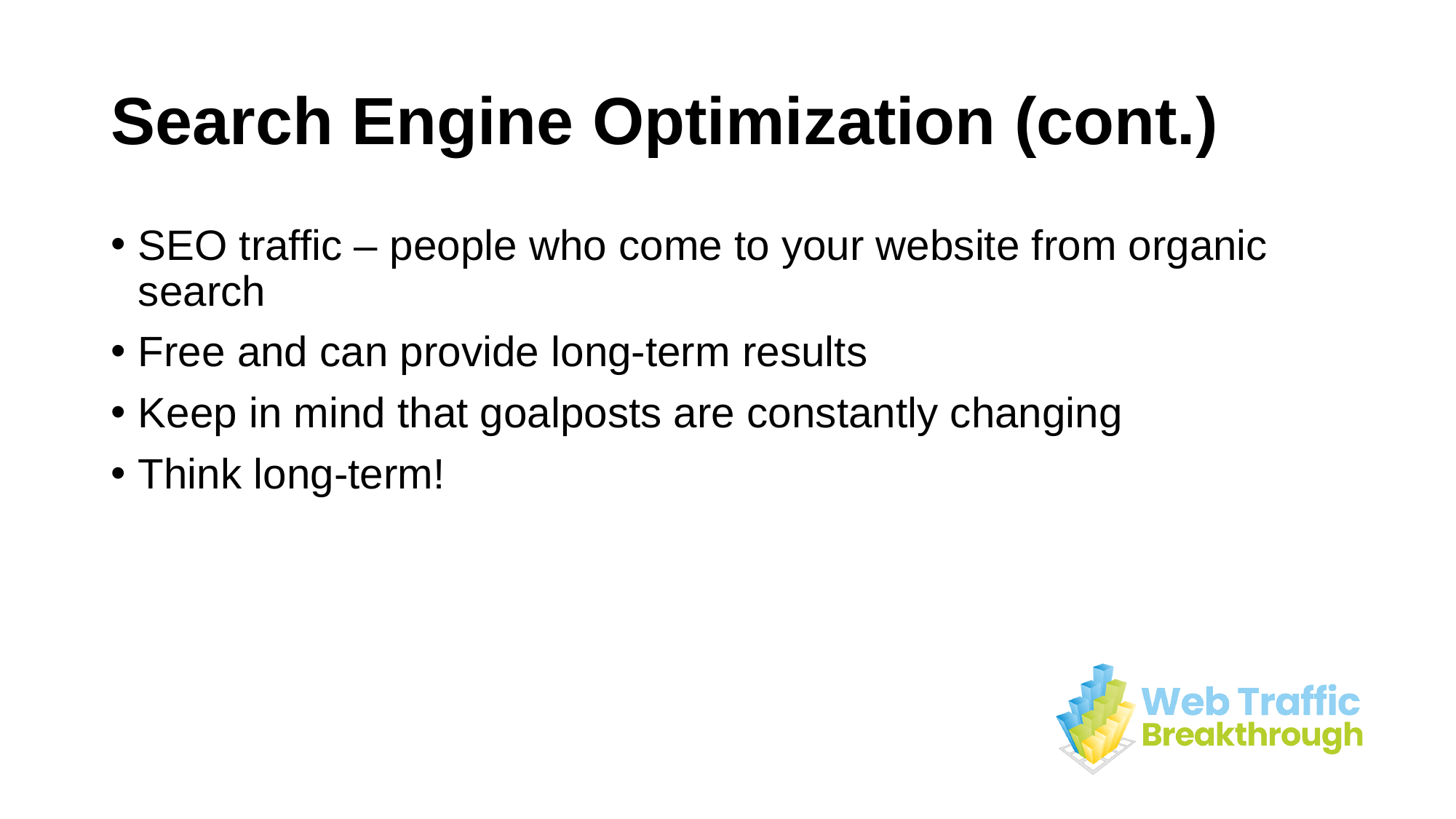

# Search Engine Optimization (cont.)
SEO traffic – people who come to your website from organic search
Free and can provide long-term results
Keep in mind that goalposts are constantly changing
Think long-term!